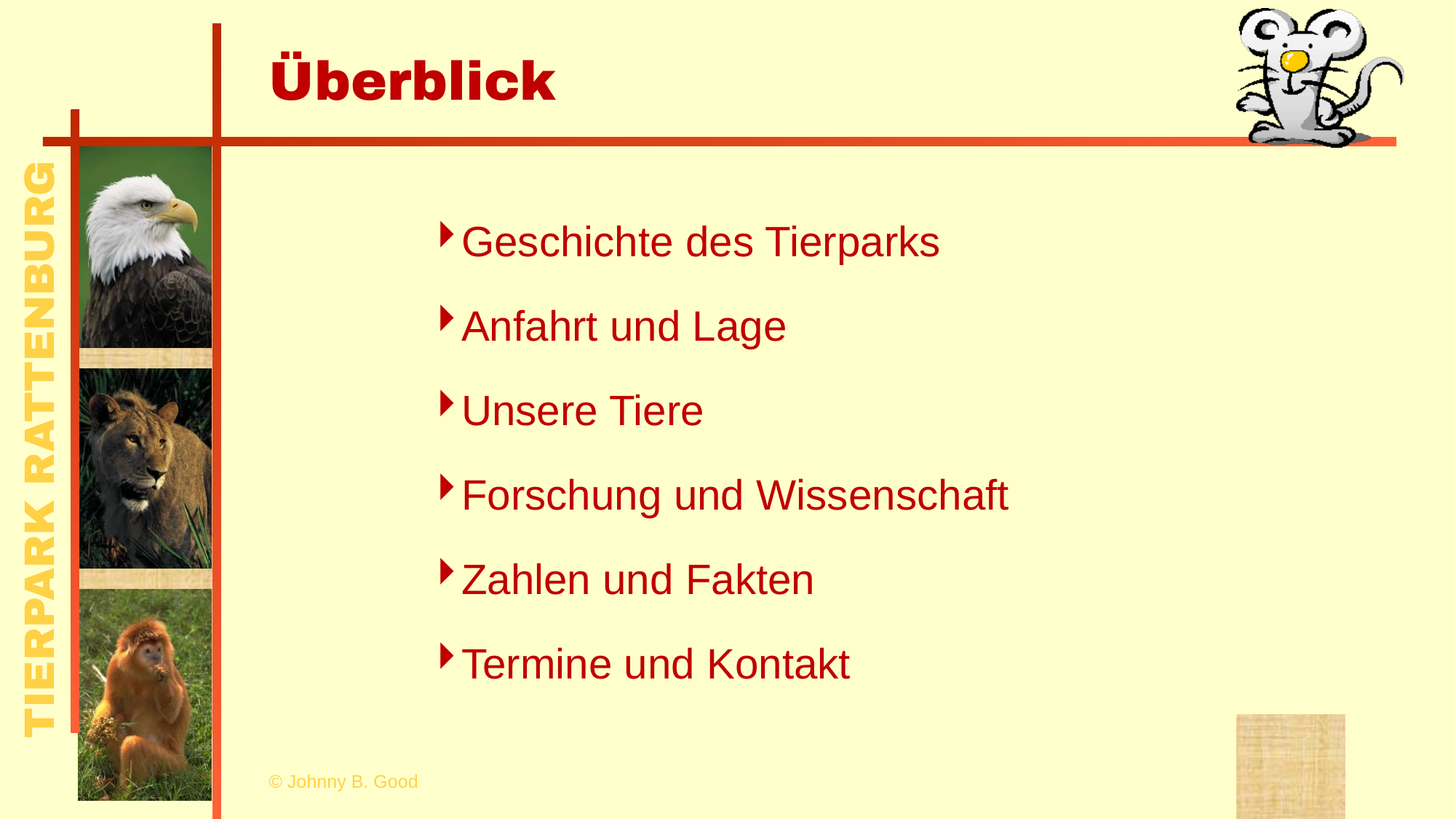

# Überblick
Geschichte des Tierparks
Anfahrt und Lage
Unsere Tiere
Forschung und Wissenschaft
Zahlen und Fakten
Termine und Kontakt
© Johnny B. Good